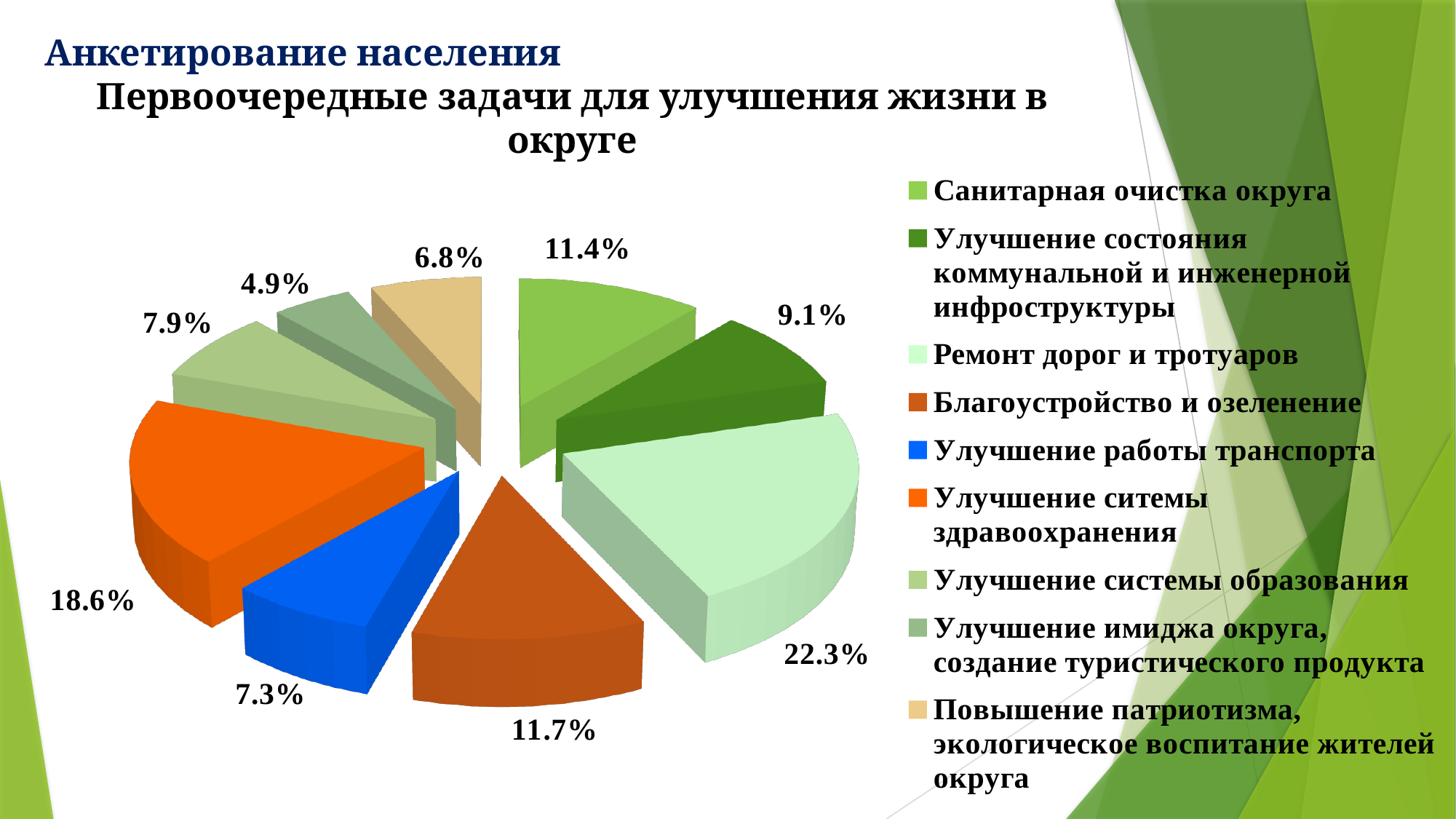

Анкетирование населения
Первоочередные задачи для улучшения жизни в округе

[unsupported chart]